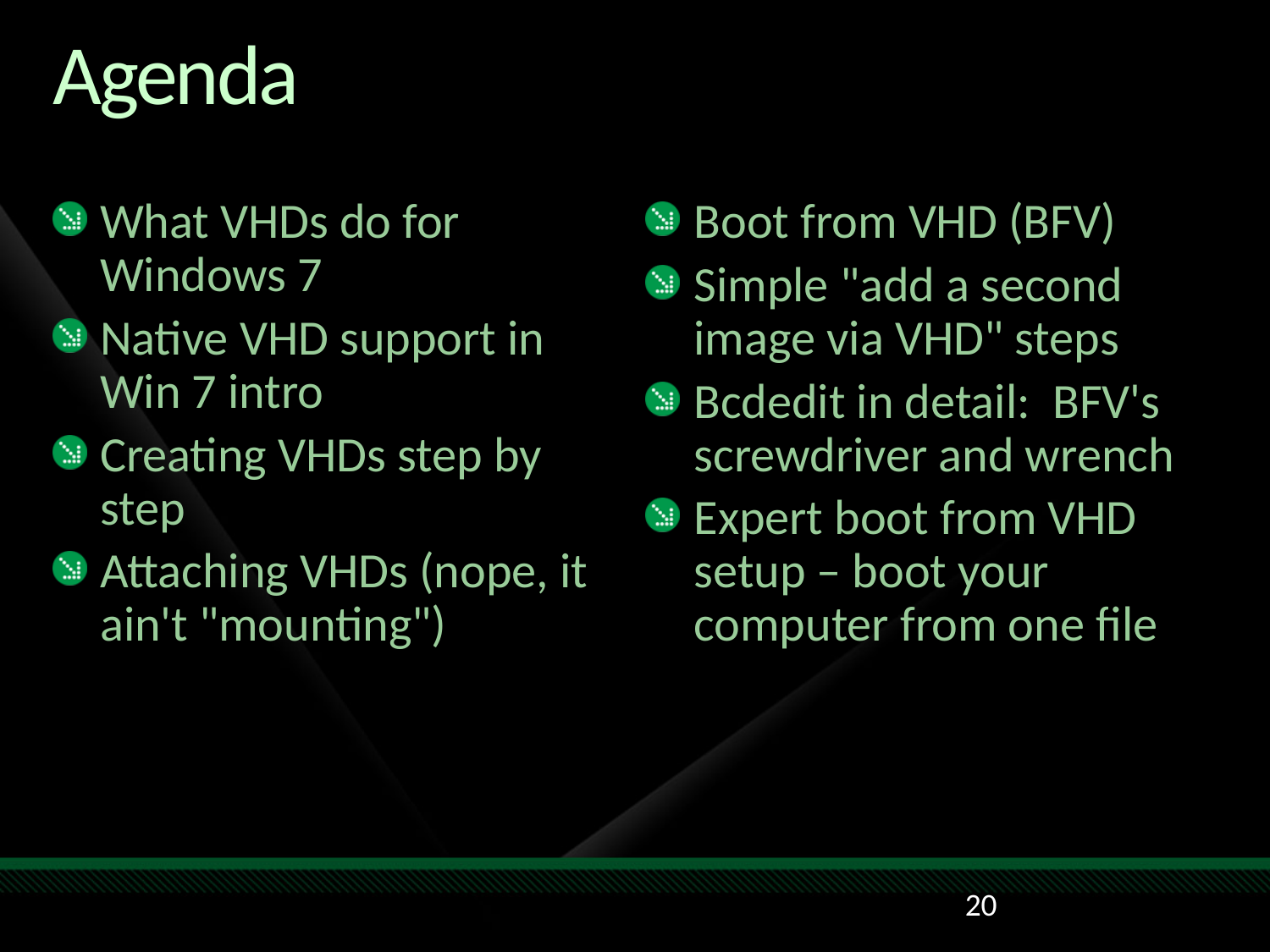

# Agenda
What VHDs do for Windows 7
Native VHD support in Win 7 intro
Creating VHDs step by step
Attaching VHDs (nope, it ain't "mounting")

Boot from VHD (BFV)
Simple "add a second image via VHD" steps
Bcdedit in detail:  BFV's screwdriver and wrench
Expert boot from VHD setup – boot your computer from one file
20